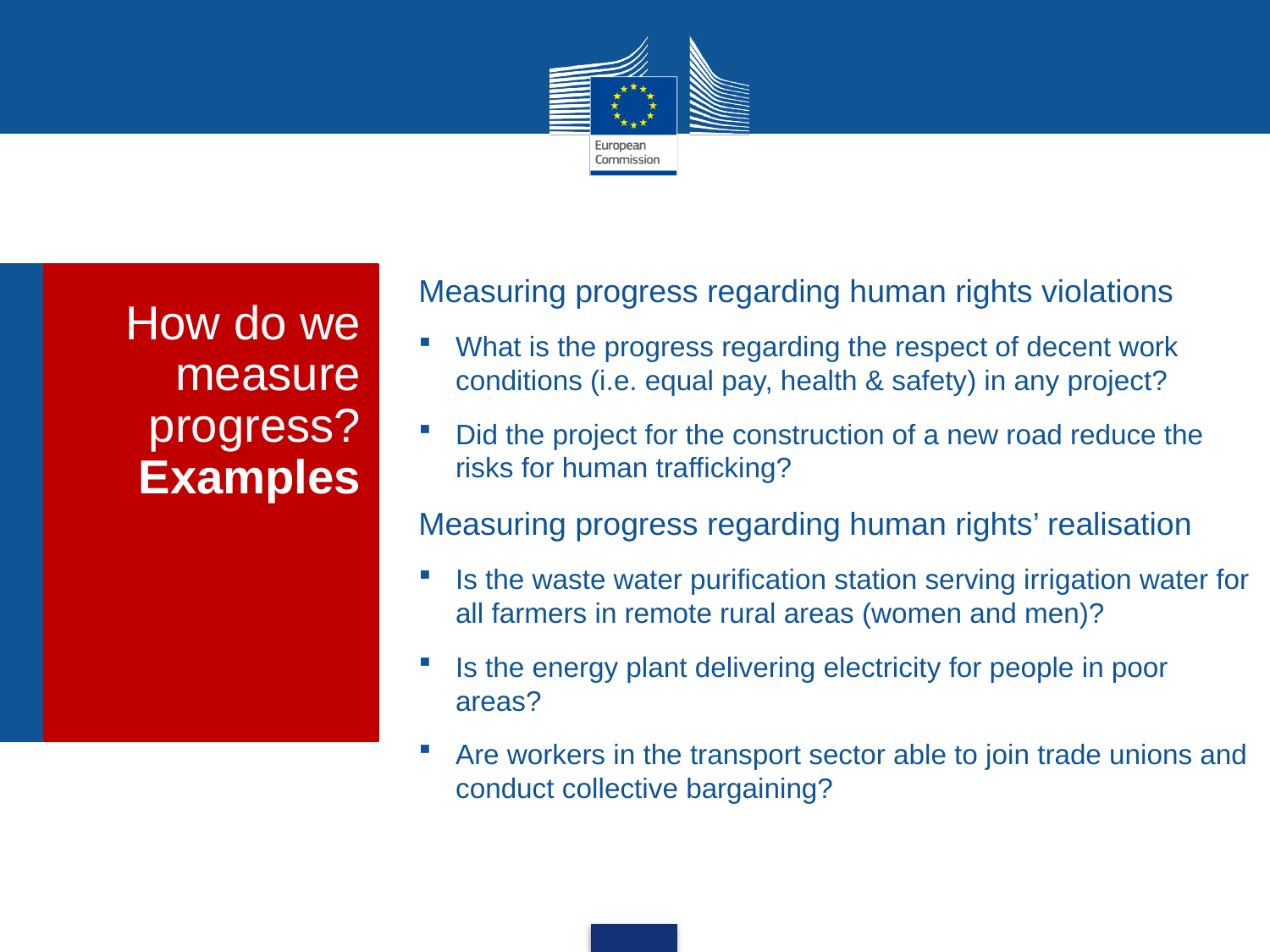

Measuring progress regarding human rights violations
What is the progress regarding the respect of decent work conditions (i.e. equal pay, health & safety) in any project?
Did the project for the construction of a new road reduce the risks for human trafficking?
Measuring progress regarding human rights’ realisation
Is the waste water purification station serving irrigation water for all farmers in remote rural areas (women and men)?
Is the energy plant delivering electricity for people in poor areas?
Are workers in the transport sector able to join trade unions and conduct collective bargaining?

How do we measure progress?
Examples